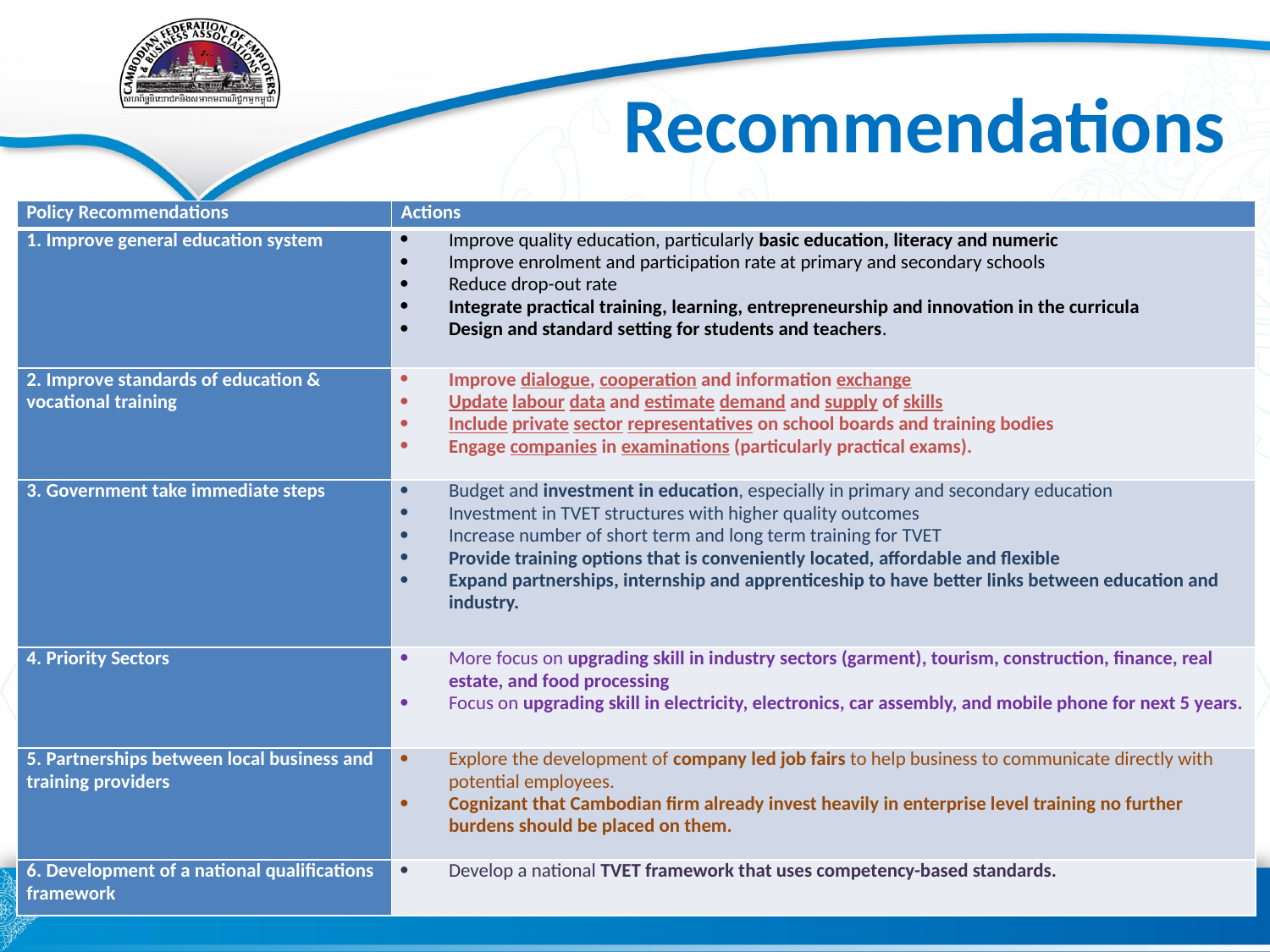

# Recommendations
| Policy Recommendations | Actions |
| --- | --- |
| 1. Improve general education system | Improve quality education, particularly basic education, literacy and numeric Improve enrolment and participation rate at primary and secondary schools Reduce drop-out rate Integrate practical training, learning, entrepreneurship and innovation in the curricula Design and standard setting for students and teachers. |
| 2. Improve standards of education & vocational training | Improve dialogue, cooperation and information exchange Update labour data and estimate demand and supply of skills Include private sector representatives on school boards and training bodies Engage companies in examinations (particularly practical exams). |
| 3. Government take immediate steps | Budget and investment in education, especially in primary and secondary education Investment in TVET structures with higher quality outcomes Increase number of short term and long term training for TVET Provide training options that is conveniently located, affordable and flexible Expand partnerships, internship and apprenticeship to have better links between education and industry. |
| 4. Priority Sectors | More focus on upgrading skill in industry sectors (garment), tourism, construction, finance, real estate, and food processing Focus on upgrading skill in electricity, electronics, car assembly, and mobile phone for next 5 years. |
| 5. Partnerships between local business and training providers | Explore the development of company led job fairs to help business to communicate directly with potential employees. Cognizant that Cambodian firm already invest heavily in enterprise level training no further burdens should be placed on them. |
| 6. Development of a national qualifications framework | Develop a national TVET framework that uses competency-based standards. |